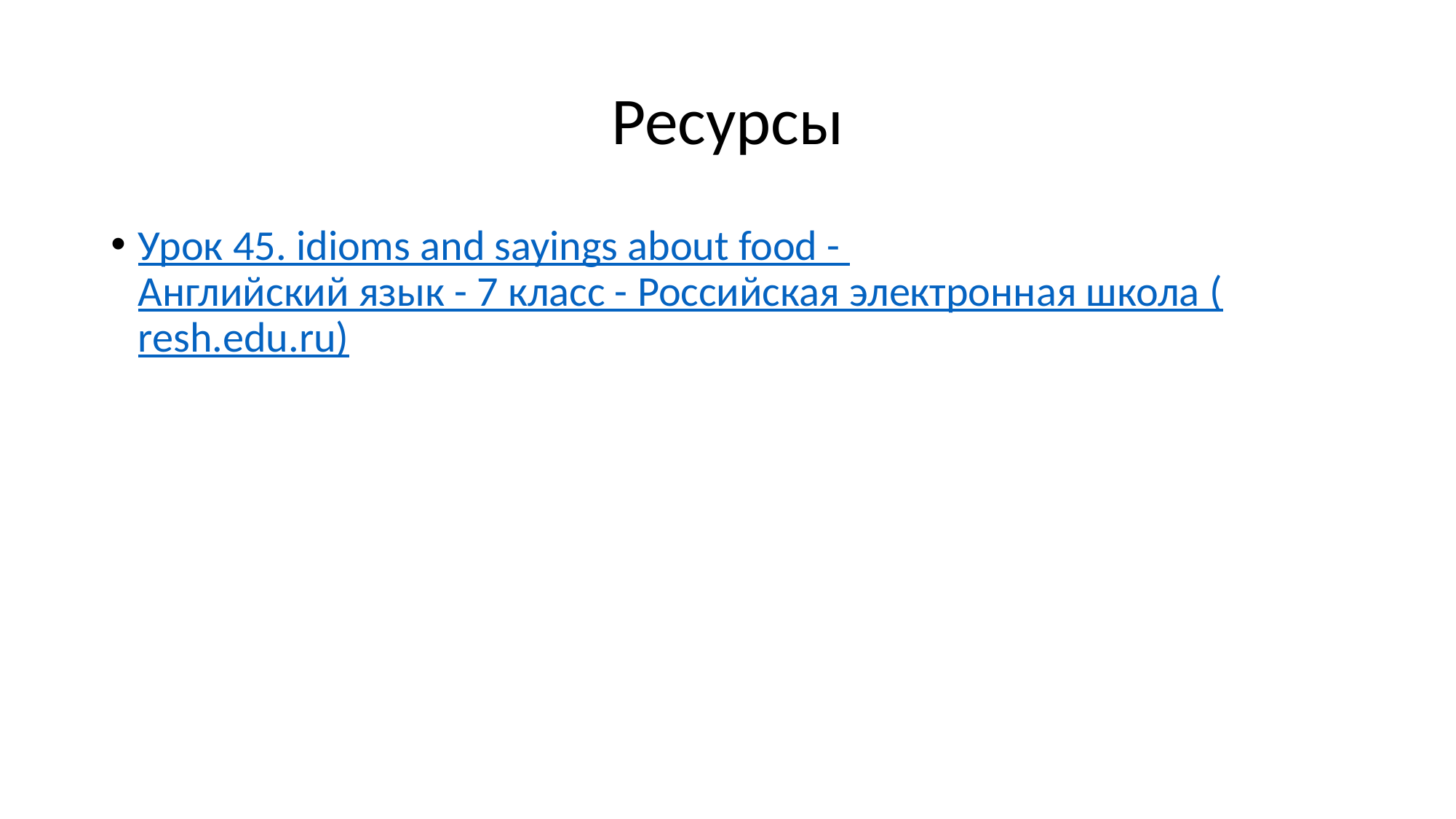

# Ресурсы
Урок 45. idioms and sayings about food - Английский язык - 7 класс - Российская электронная школа (resh.edu.ru)